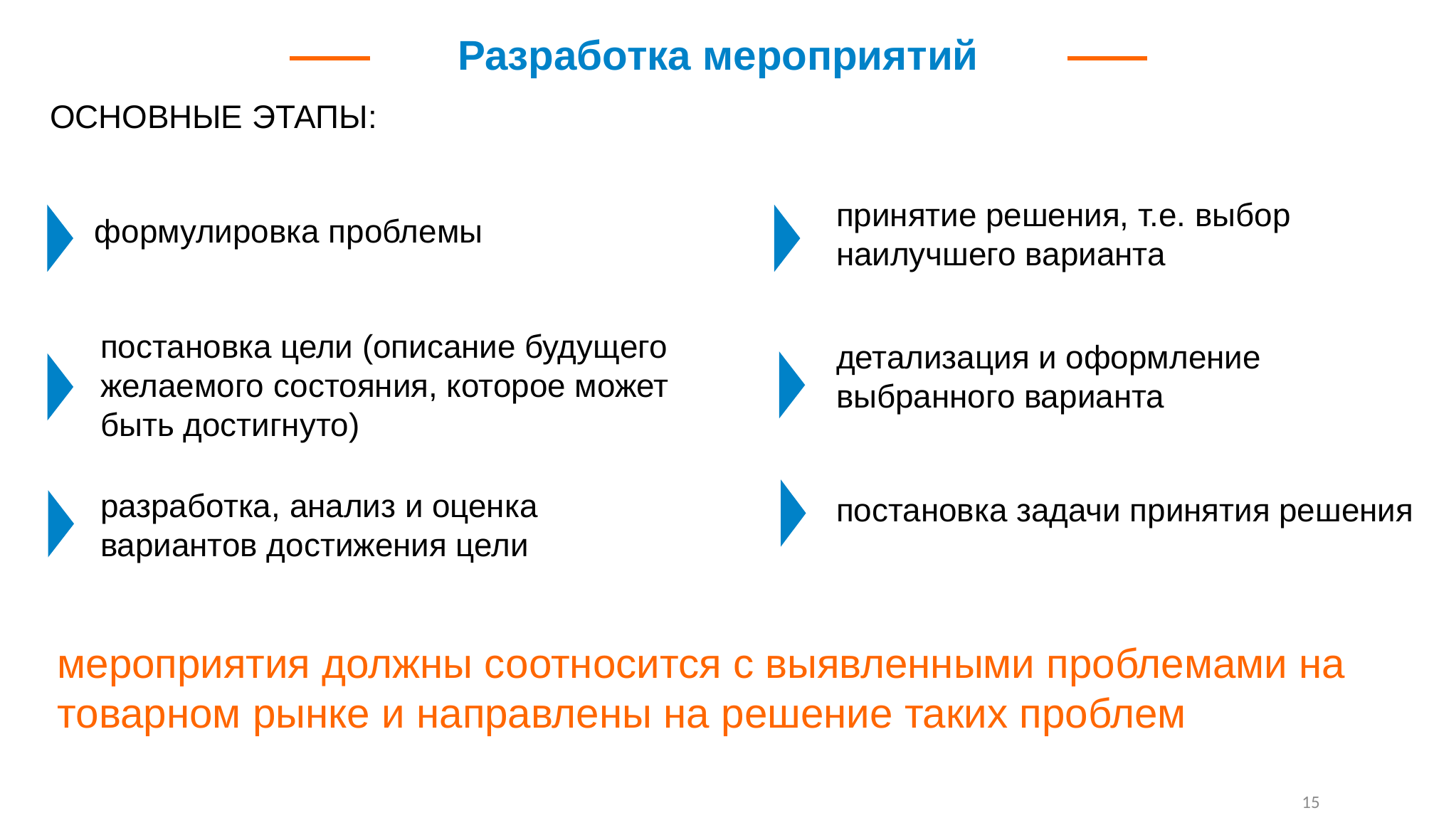

Разработка мероприятий
ОСНОВНЫЕ ЭТАПЫ:
принятие решения, т.е. выбор наилучшего варианта
формулировка проблемы

постановка цели (описание будущего желаемого состояния, которое может быть достигнуто)
детализация и оформление выбранного варианта

разработка, анализ и оценка вариантов достижения цели
постановка задачи принятия решения

мероприятия должны соотносится с выявленными проблемами на товарном рынке и направлены на решение таких проблем
15